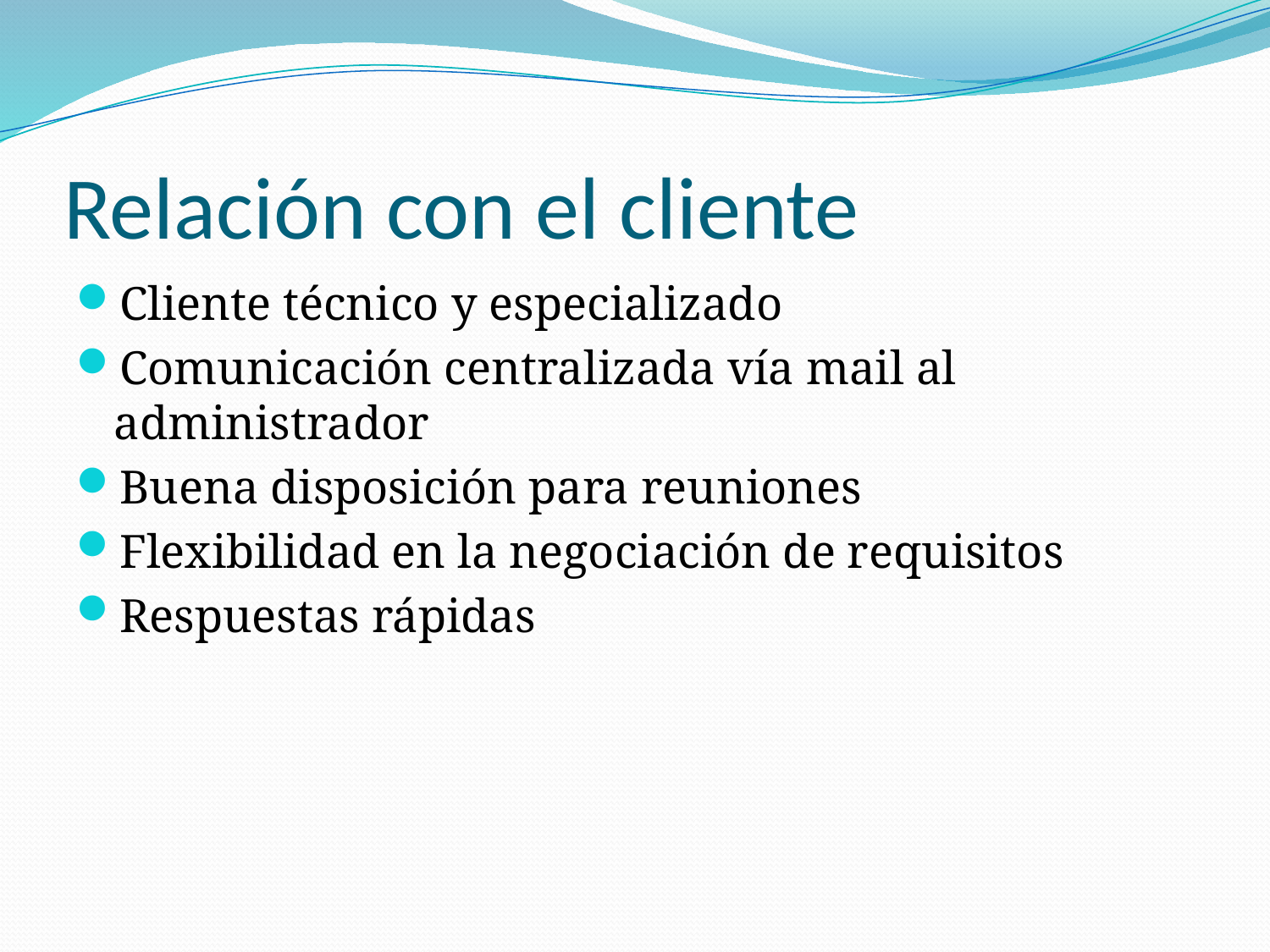

# Relación con el cliente
Cliente técnico y especializado
Comunicación centralizada vía mail al administrador
Buena disposición para reuniones
Flexibilidad en la negociación de requisitos
Respuestas rápidas